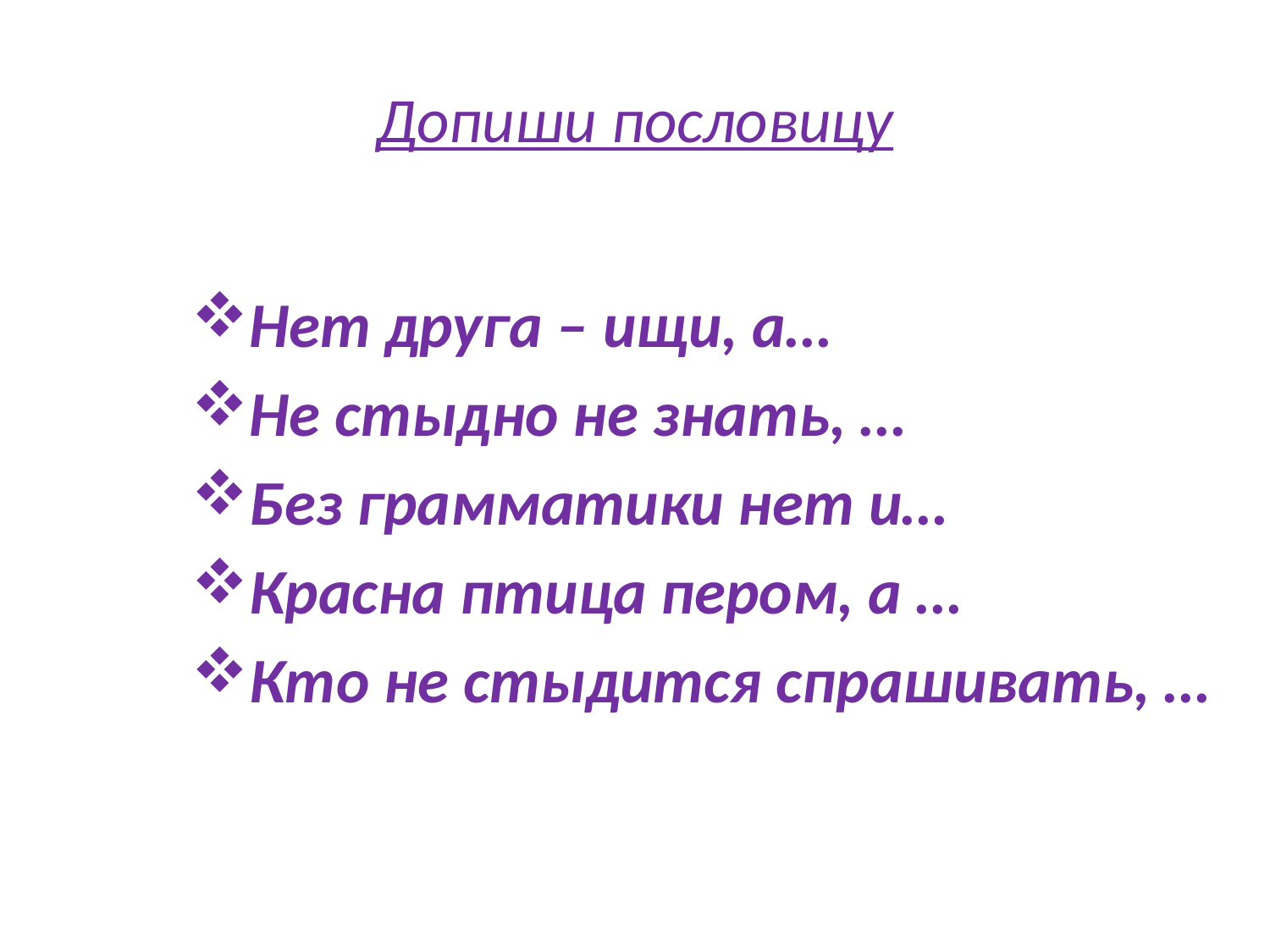

# Допиши пословицу
Нет друга – ищи, а…
Не стыдно не знать, …
Без грамматики нет и…
Красна птица пером, а …
Кто не стыдится спрашивать, …